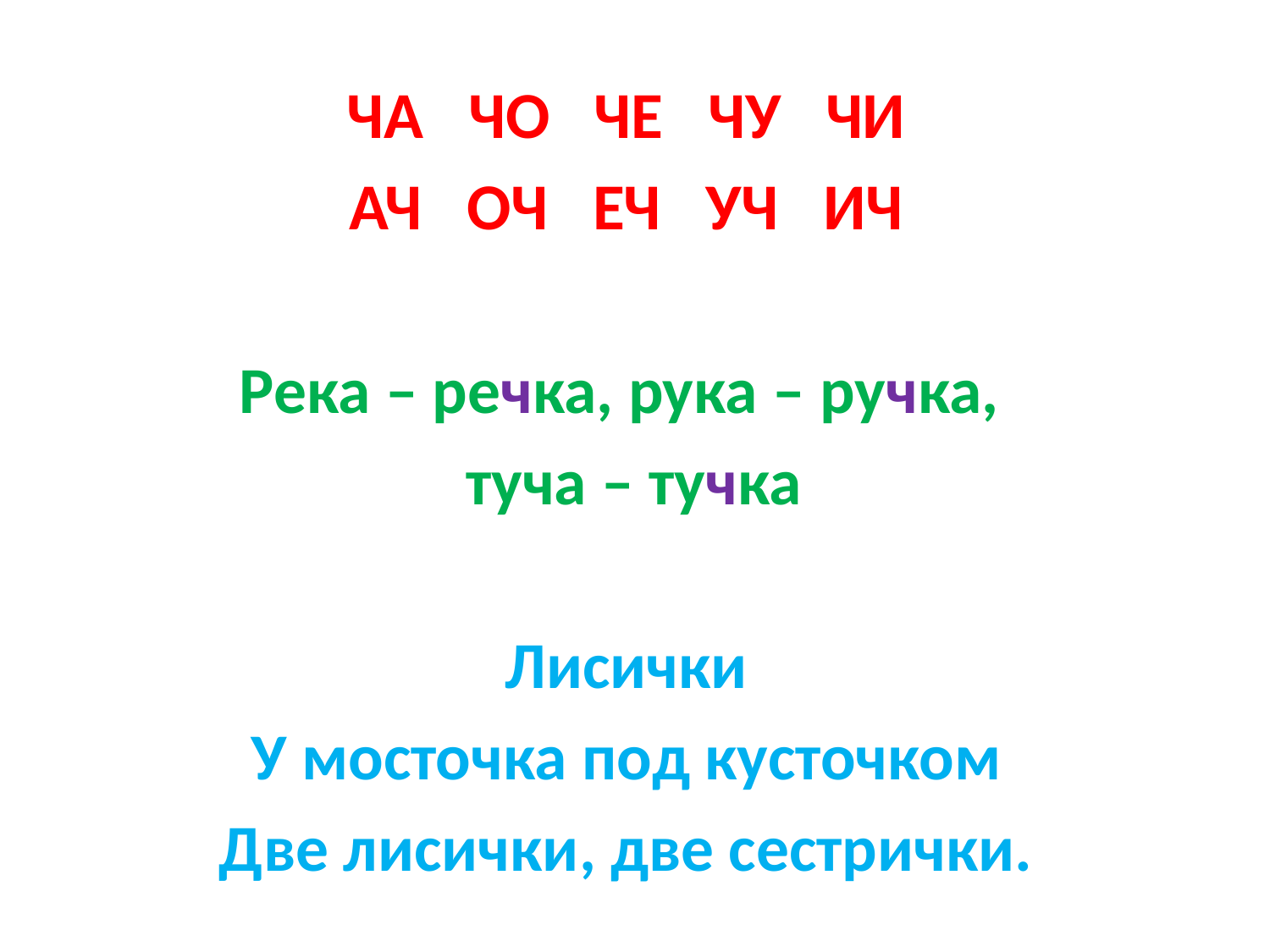

#
ЧА   ЧО   ЧЕ   ЧУ   ЧИ
АЧ   ОЧ   ЕЧ   УЧ   ИЧ

Река – речка, рука – ручка,
 туча – тучка

Лисички
У мосточка под кусточком
Две лисички, две сестрички.